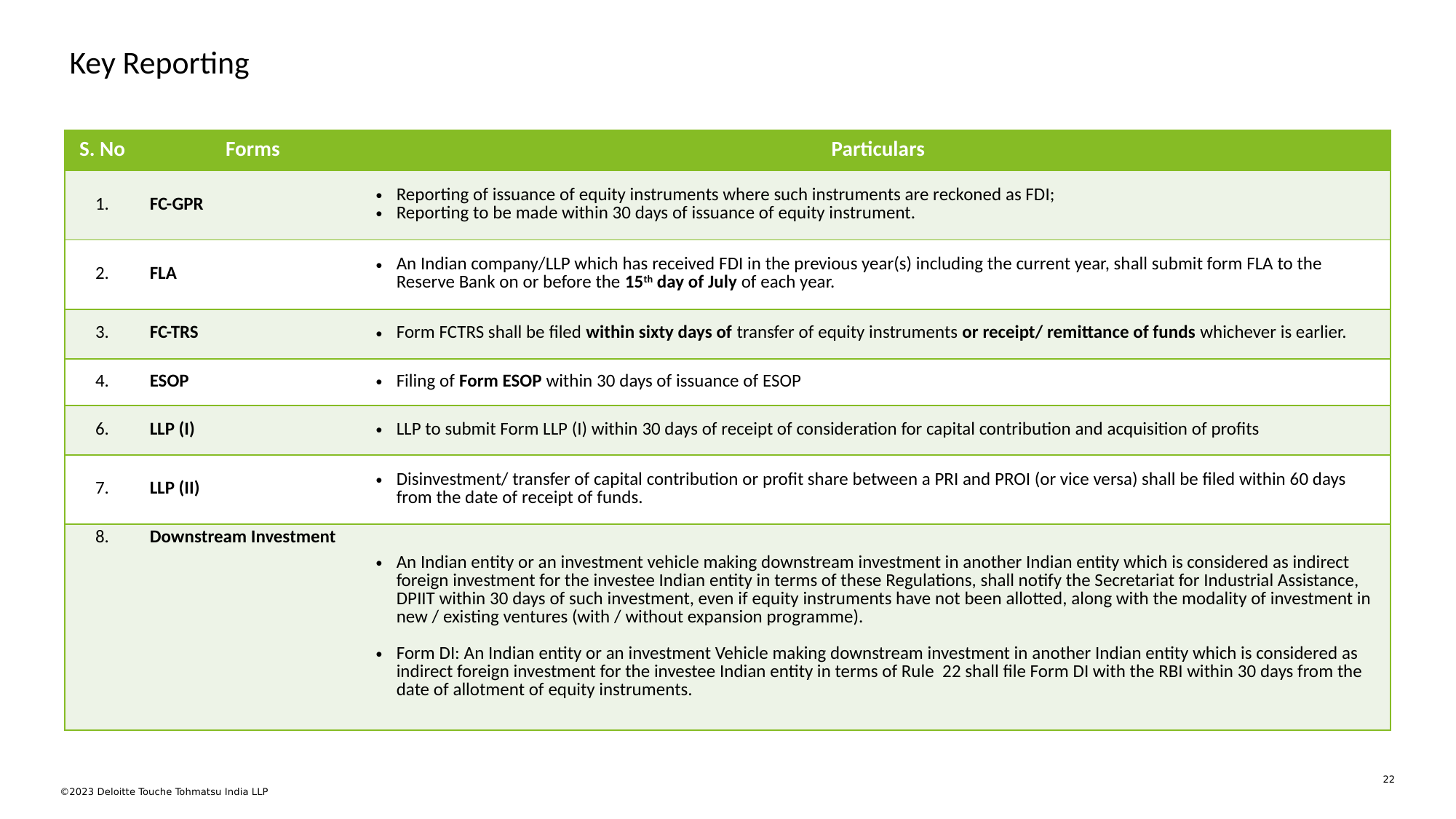

Key Reporting
| S. No | Forms | Particulars |
| --- | --- | --- |
| 1. | FC-GPR | Reporting of issuance of equity instruments where such instruments are reckoned as FDI; Reporting to be made within 30 days of issuance of equity instrument. |
| 2. | FLA | An Indian company/LLP which has received FDI in the previous year(s) including the current year, shall submit form FLA to the Reserve Bank on or before the 15th day of July of each year. |
| 3. | FC-TRS | Form FCTRS shall be filed within sixty days of transfer of equity instruments or receipt/ remittance of funds whichever is earlier. |
| 4. | ESOP | Filing of Form ESOP within 30 days of issuance of ESOP |
| 6. | LLP (I) | LLP to submit Form LLP (I) within 30 days of receipt of consideration for capital contribution and acquisition of profits |
| 7. | LLP (II) | Disinvestment/ transfer of capital contribution or profit share between a PRI and PROI (or vice versa) shall be filed within 60 days from the date of receipt of funds. |
| 8. | Downstream Investment | An Indian entity or an investment vehicle making downstream investment in another Indian entity which is considered as indirect foreign investment for the investee Indian entity in terms of these Regulations, shall notify the Secretariat for Industrial Assistance, DPIIT within 30 days of such investment, even if equity instruments have not been allotted, along with the modality of investment in new / existing ventures (with / without expansion programme). Form DI: An Indian entity or an investment Vehicle making downstream investment in another Indian entity which is considered as indirect foreign investment for the investee Indian entity in terms of Rule 22 shall file Form DI with the RBI within 30 days from the date of allotment of equity instruments. |